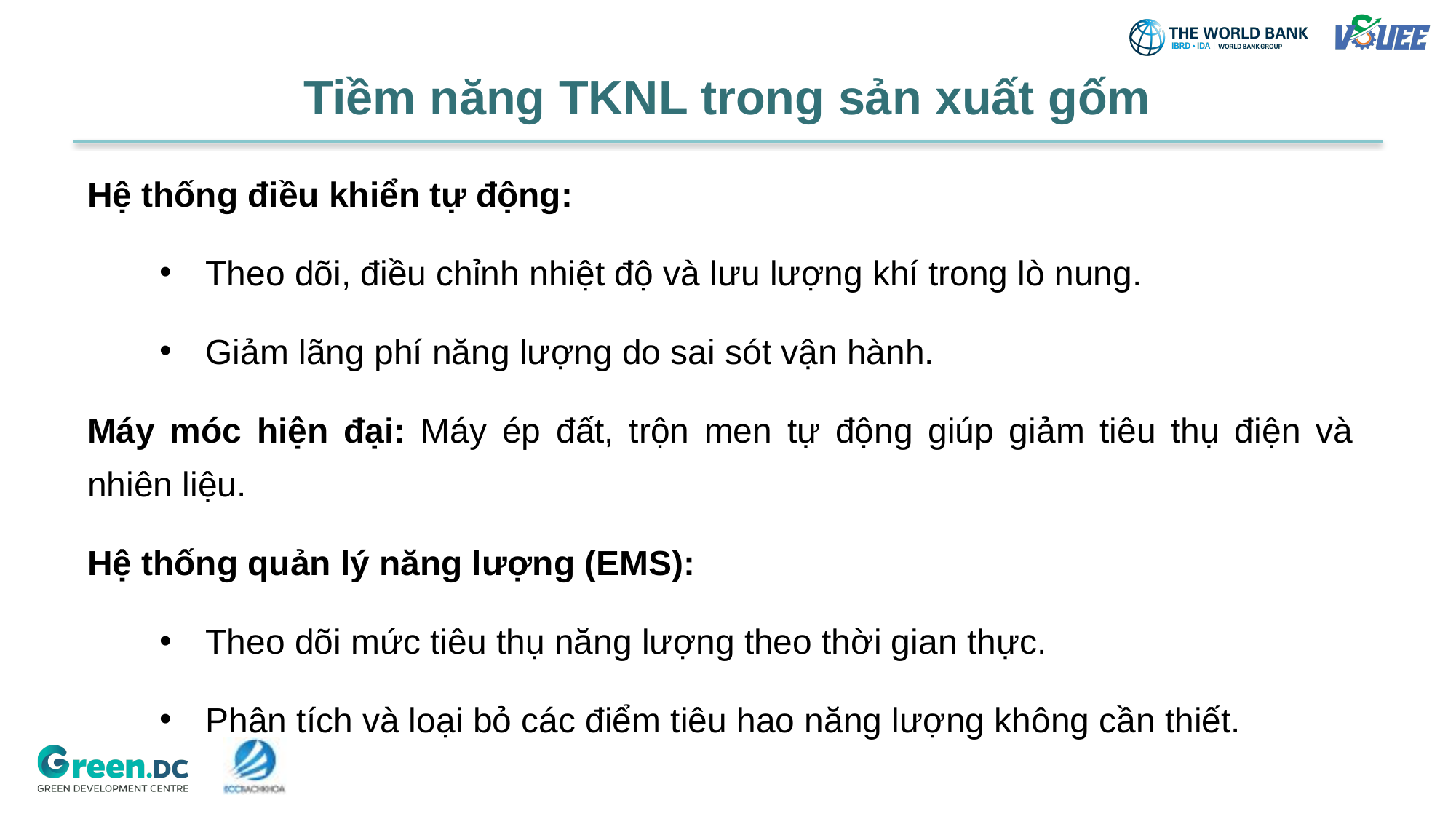

# Tiềm năng TKNL trong sản xuất gốm
Hệ thống điều khiển tự động:
Theo dõi, điều chỉnh nhiệt độ và lưu lượng khí trong lò nung.
Giảm lãng phí năng lượng do sai sót vận hành.
Máy móc hiện đại: Máy ép đất, trộn men tự động giúp giảm tiêu thụ điện và nhiên liệu.
Hệ thống quản lý năng lượng (EMS):
Theo dõi mức tiêu thụ năng lượng theo thời gian thực.
Phân tích và loại bỏ các điểm tiêu hao năng lượng không cần thiết.